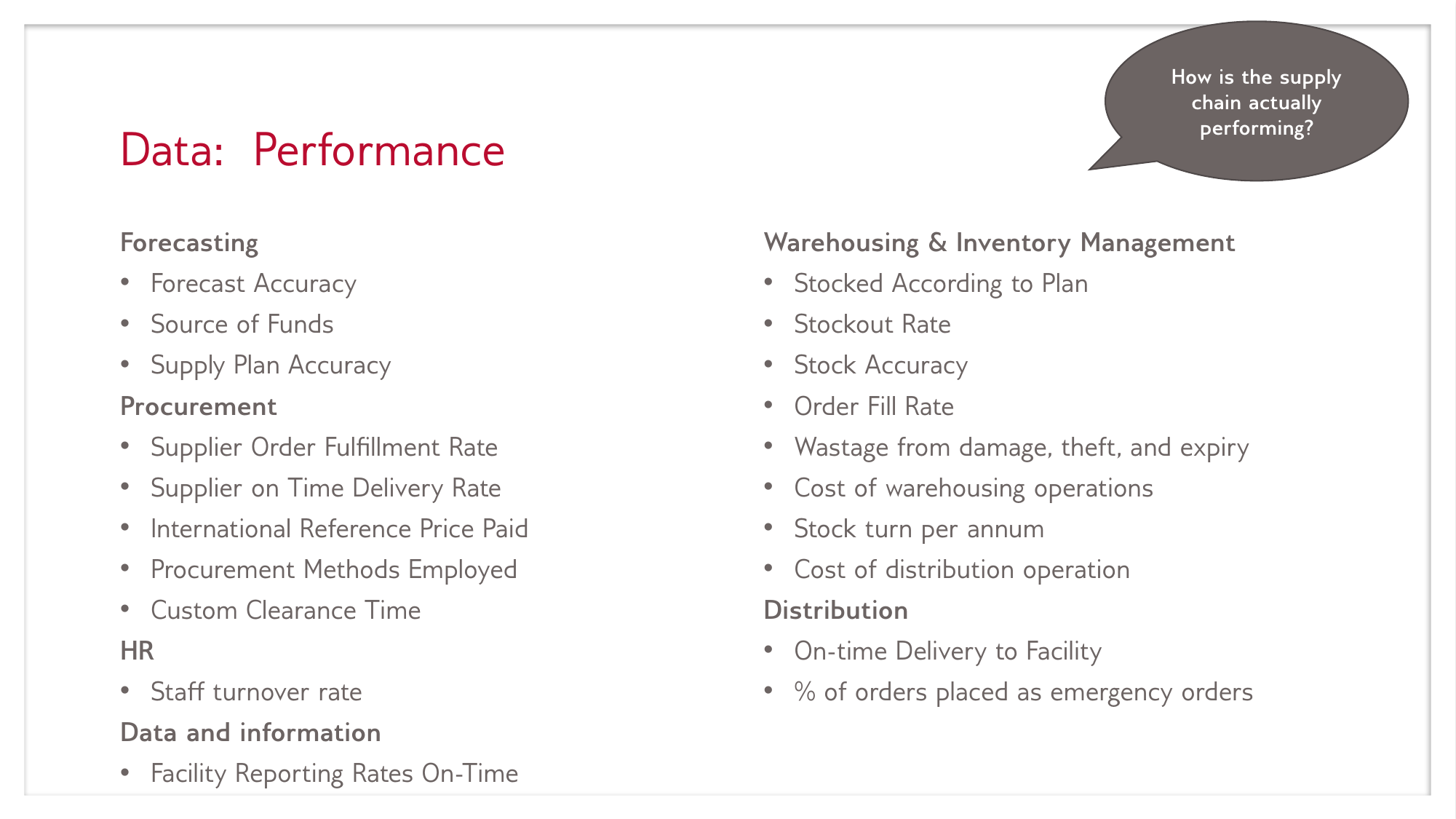

How is the supply chain actually performing?
# Data:  Performance
Forecasting
Forecast Accuracy
Source of Funds
Supply Plan Accuracy
Procurement
Supplier Order Fulfillment Rate
Supplier on Time Delivery Rate
International Reference Price Paid
Procurement Methods Employed
Custom Clearance Time
HR
Staff turnover rate
Data and information
Facility Reporting Rates On-Time
Warehousing & Inventory Management
Stocked According to Plan
Stockout Rate
Stock Accuracy
Order Fill Rate
Wastage from damage, theft, and expiry
Cost of warehousing operations
Stock turn per annum
Cost of distribution operation
Distribution
On-time Delivery to Facility
% of orders placed as emergency orders